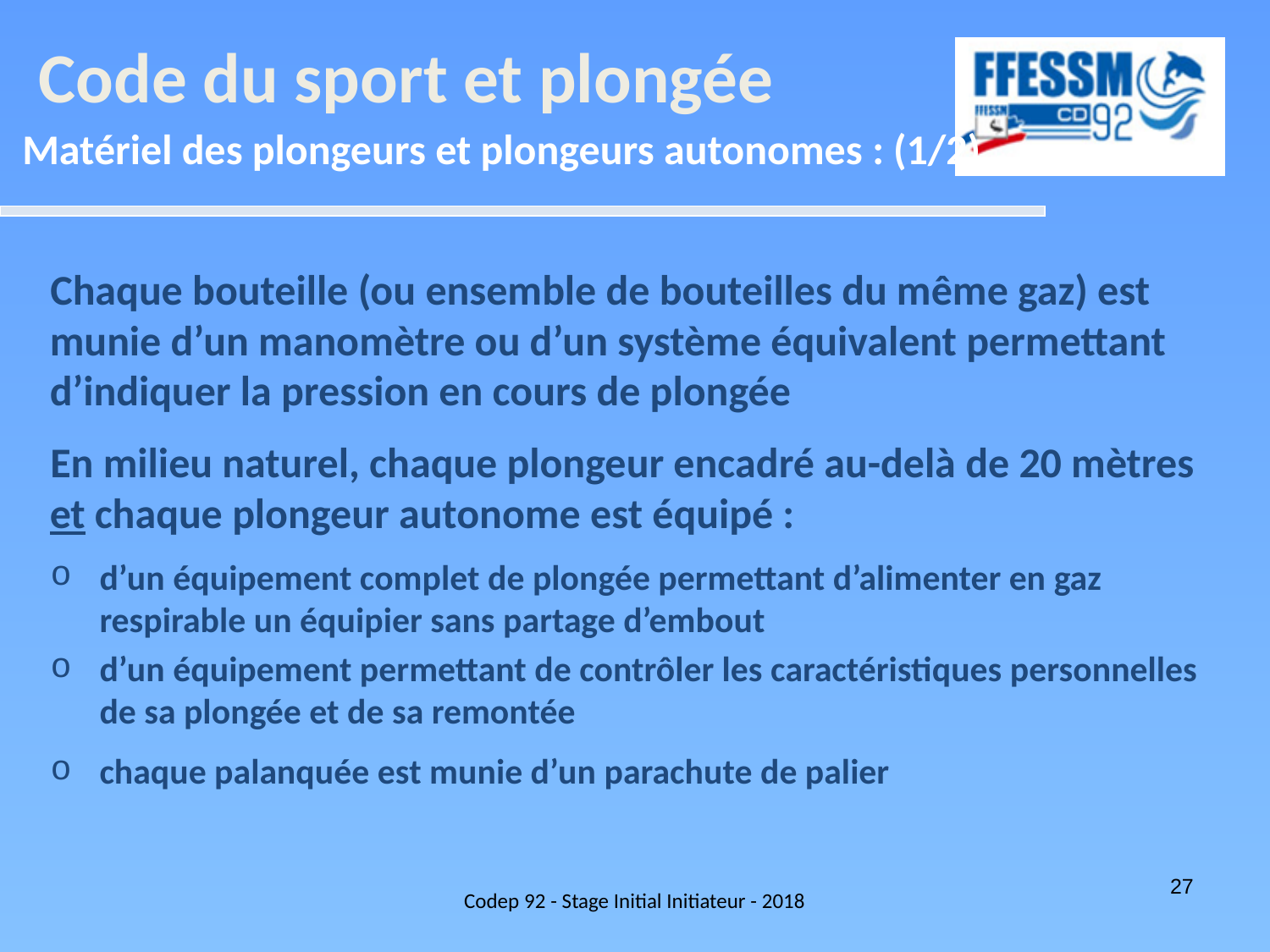

Code du sport et plongée
Matériel des plongeurs et plongeurs autonomes : (1/2)
Chaque bouteille (ou ensemble de bouteilles du même gaz) est munie d’un manomètre ou d’un système équivalent permettant d’indiquer la pression en cours de plongée
En milieu naturel, chaque plongeur encadré au-delà de 20 mètres  et chaque plongeur autonome est équipé :
d’un équipement complet de plongée permettant d’alimenter en gaz respirable un équipier sans partage d’embout
d’un équipement permettant de contrôler les caractéristiques personnelles de sa plongée et de sa remontée
chaque palanquée est munie d’un parachute de palier
Codep 92 - Stage Initial Initiateur - 2018
27